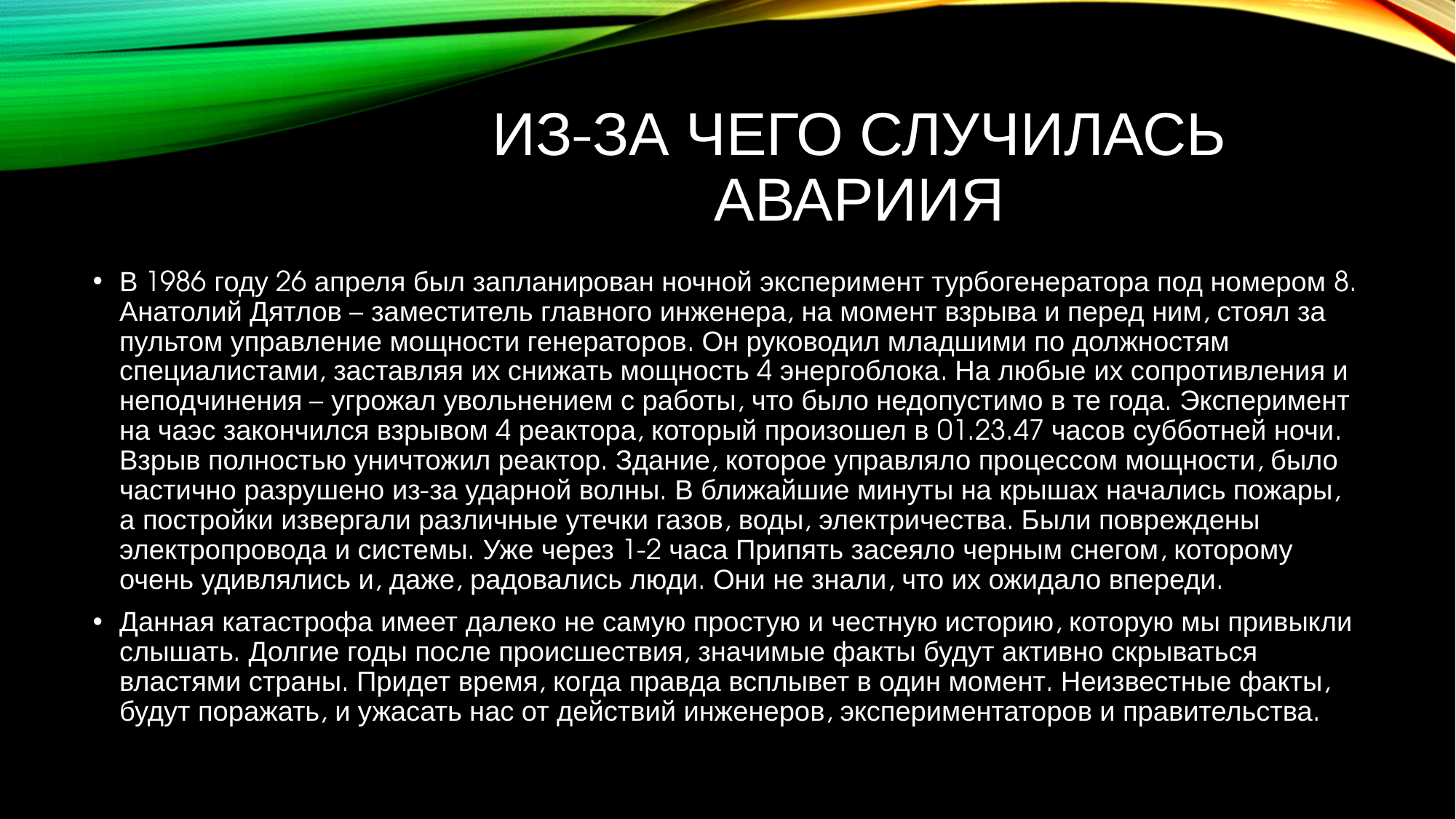

# Из-за чего случилась авариия
В 1986 году 26 апреля был запланирован ночной эксперимент турбогенератора под номером 8. Анатолий Дятлов – заместитель главного инженера, на момент взрыва и перед ним, стоял за пультом управление мощности генераторов. Он руководил младшими по должностям специалистами, заставляя их снижать мощность 4 энергоблока. На любые их сопротивления и неподчинения – угрожал увольнением с работы, что было недопустимо в те года. Эксперимент на чаэс закончился взрывом 4 реактора, который произошел в 01.23.47 часов субботней ночи. Взрыв полностью уничтожил реактор. Здание, которое управляло процессом мощности, было частично разрушено из-за ударной волны. В ближайшие минуты на крышах начались пожары, а постройки извергали различные утечки газов, воды, электричества. Были повреждены электропровода и системы. Уже через 1-2 часа Припять засеяло черным снегом, которому очень удивлялись и, даже, радовались люди. Они не знали, что их ожидало впереди.
Данная катастрофа имеет далеко не самую простую и честную историю, которую мы привыкли слышать. Долгие годы после происшествия, значимые факты будут активно скрываться властями страны. Придет время, когда правда всплывет в один момент. Неизвестные факты, будут поражать, и ужасать нас от действий инженеров, экспериментаторов и правительства.